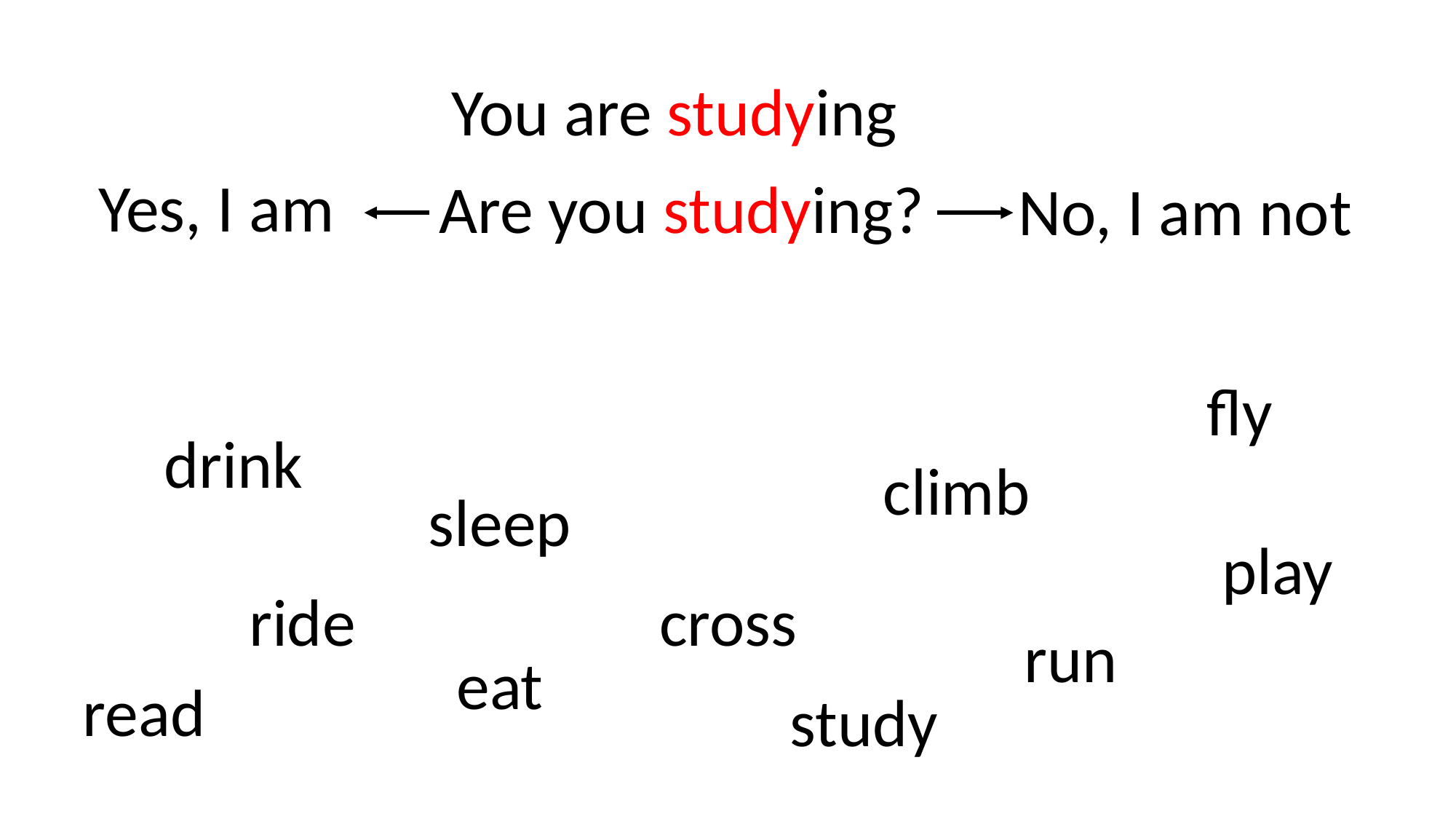

You are studying
 Yes, I am

 Are you studying?
 No, I am not
fly
drink
climb
sleep
play
ride
cross
run
eat
read
study